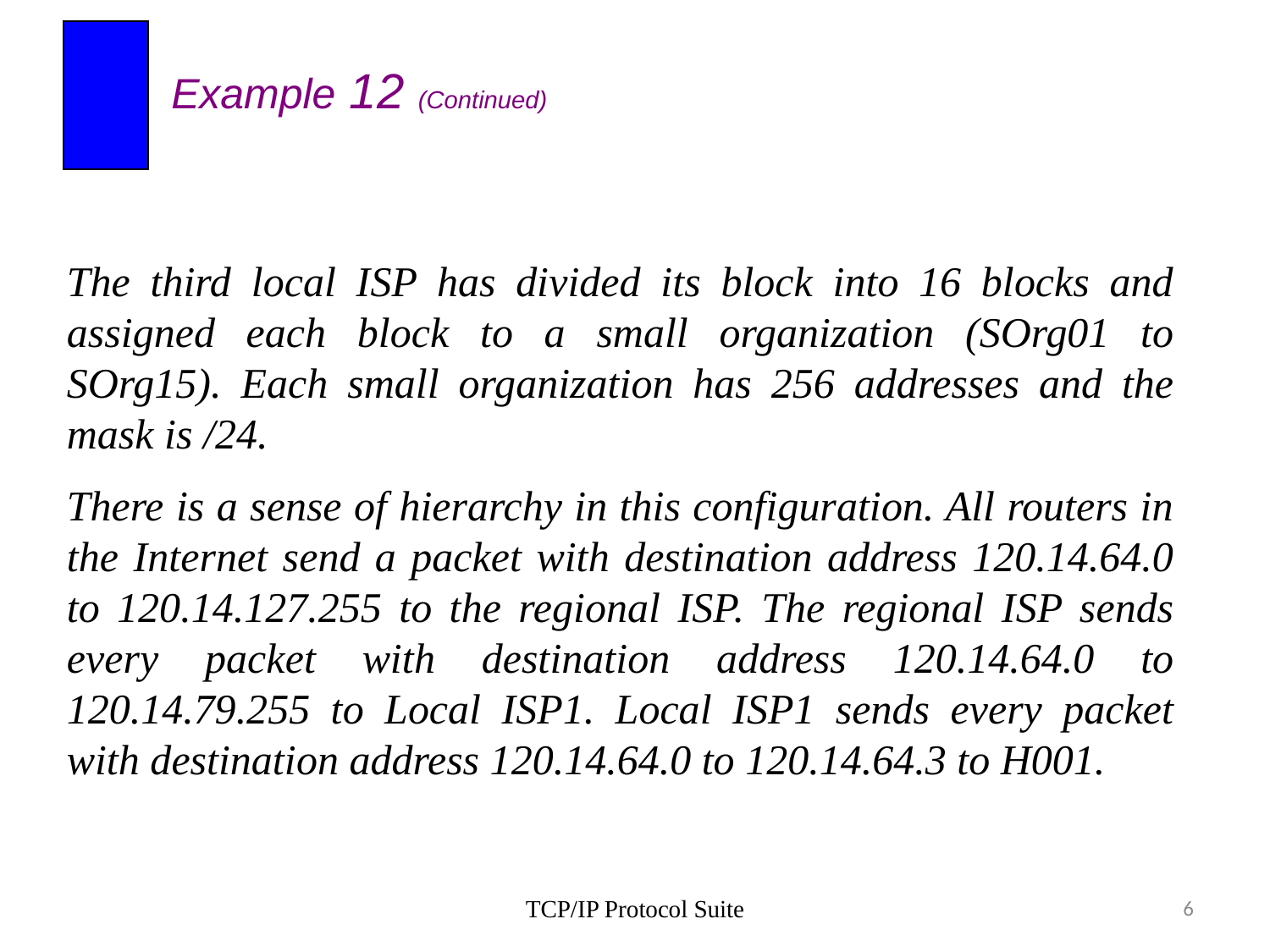

Example 12 (Continued)
The third local ISP has divided its block into 16 blocks and assigned each block to a small organization (SOrg01 to SOrg15). Each small organization has 256 addresses and the mask is /24.
There is a sense of hierarchy in this configuration. All routers in the Internet send a packet with destination address 120.14.64.0 to 120.14.127.255 to the regional ISP. The regional ISP sends every packet with destination address 120.14.64.0 to 120.14.79.255 to Local ISP1. Local ISP1 sends every packet with destination address 120.14.64.0 to 120.14.64.3 to H001.
TCP/IP Protocol Suite
6